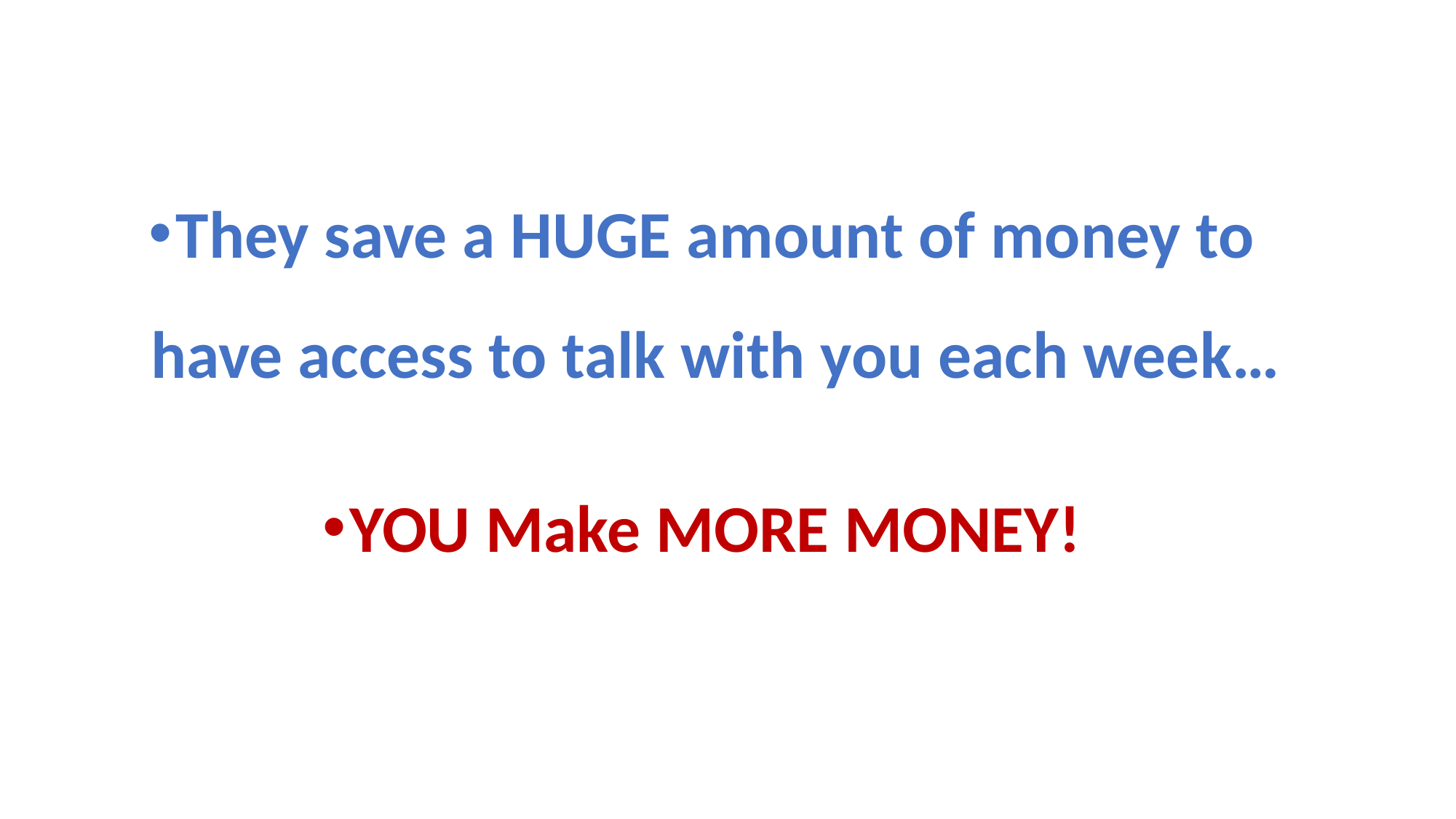

They save a HUGE amount of money to have access to talk with you each week…

YOU Make MORE MONEY!